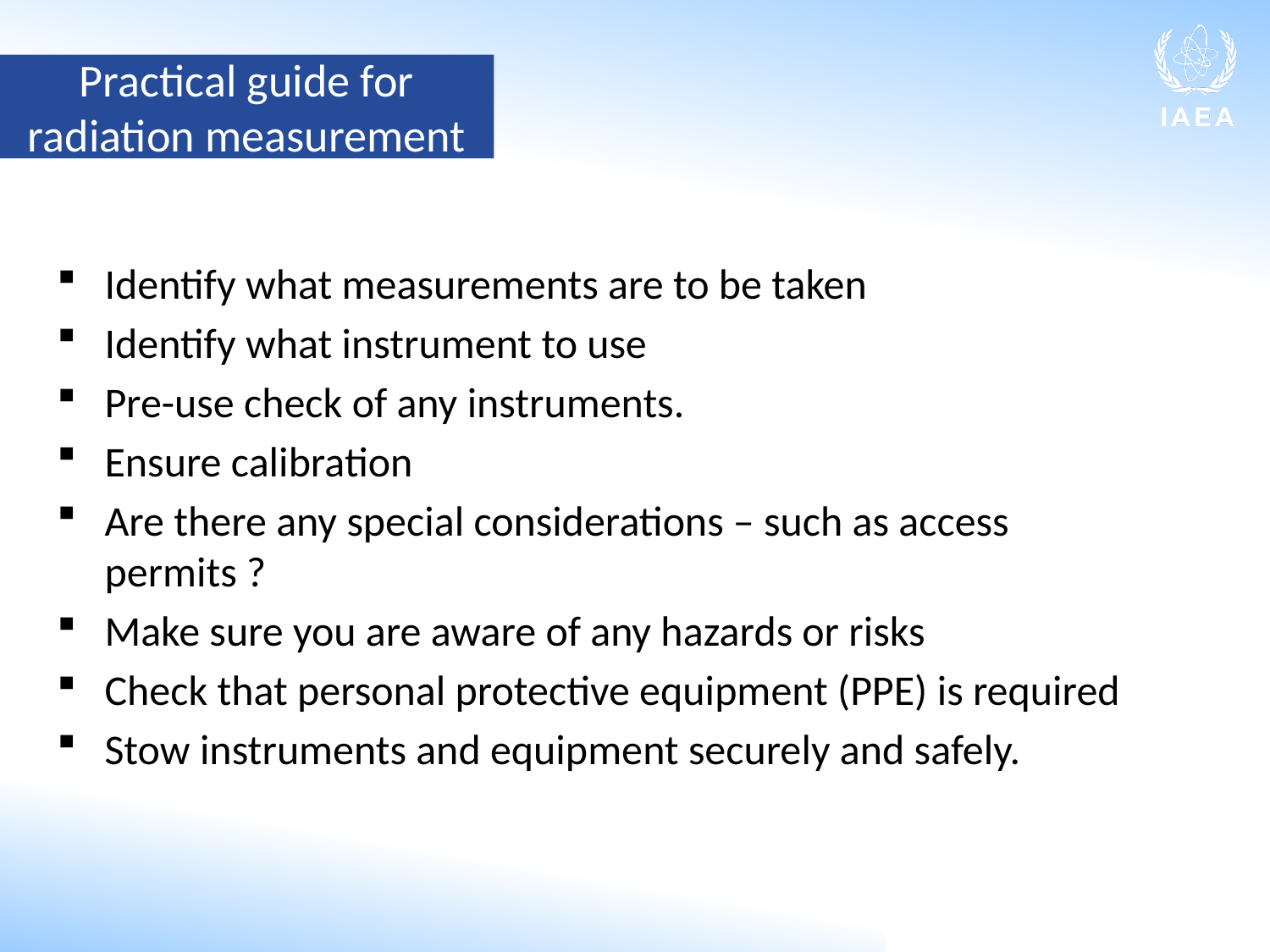

Practical guide for radiation measurement
Identify what measurements are to be taken
Identify what instrument to use
Pre-use check of any instruments.
Ensure calibration
Are there any special considerations – such as access permits ?
Make sure you are aware of any hazards or risks
Check that personal protective equipment (PPE) is required
Stow instruments and equipment securely and safely.